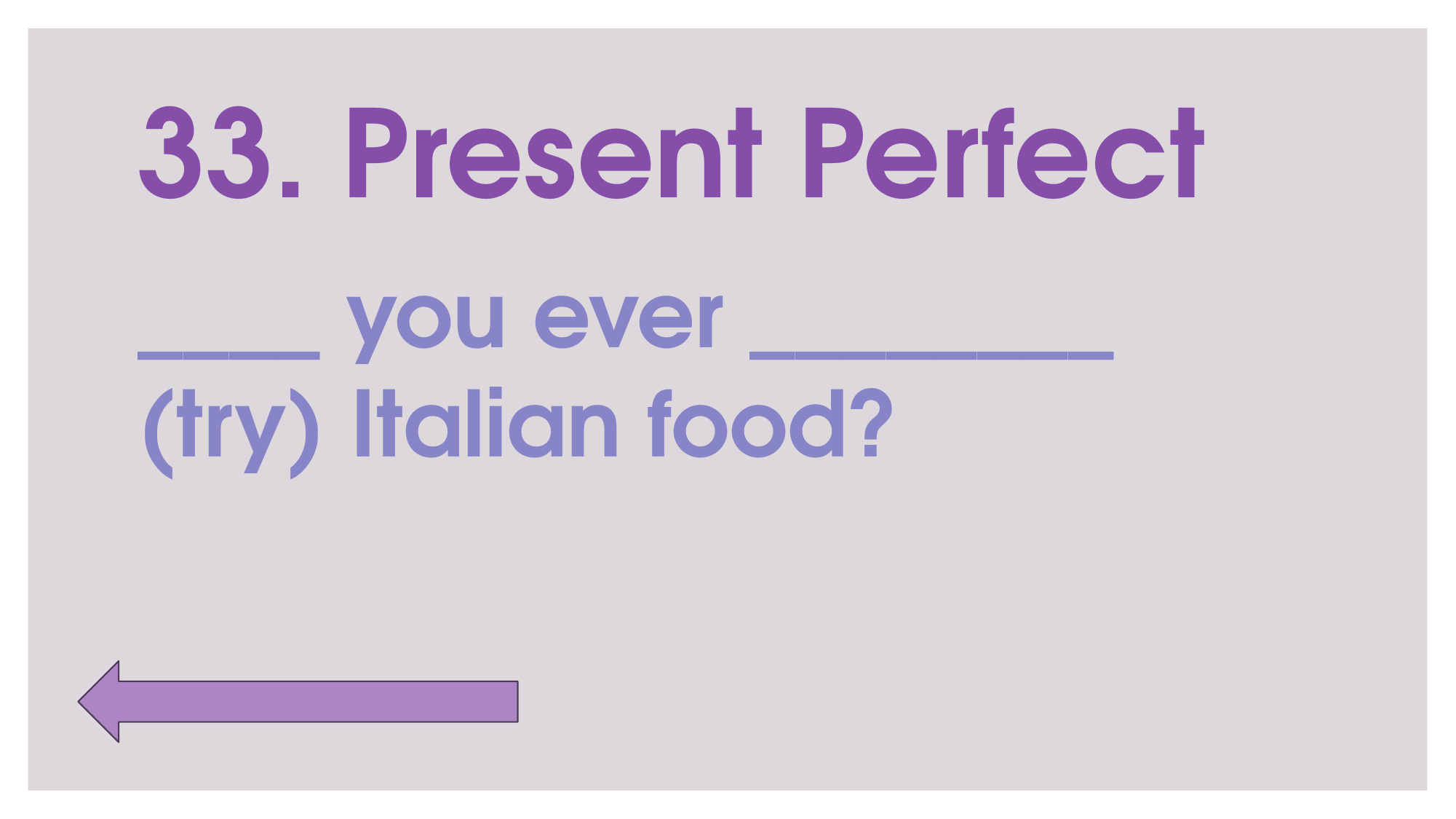

# 33. Present Perfect
____ you ever ________ (try) Italian food?